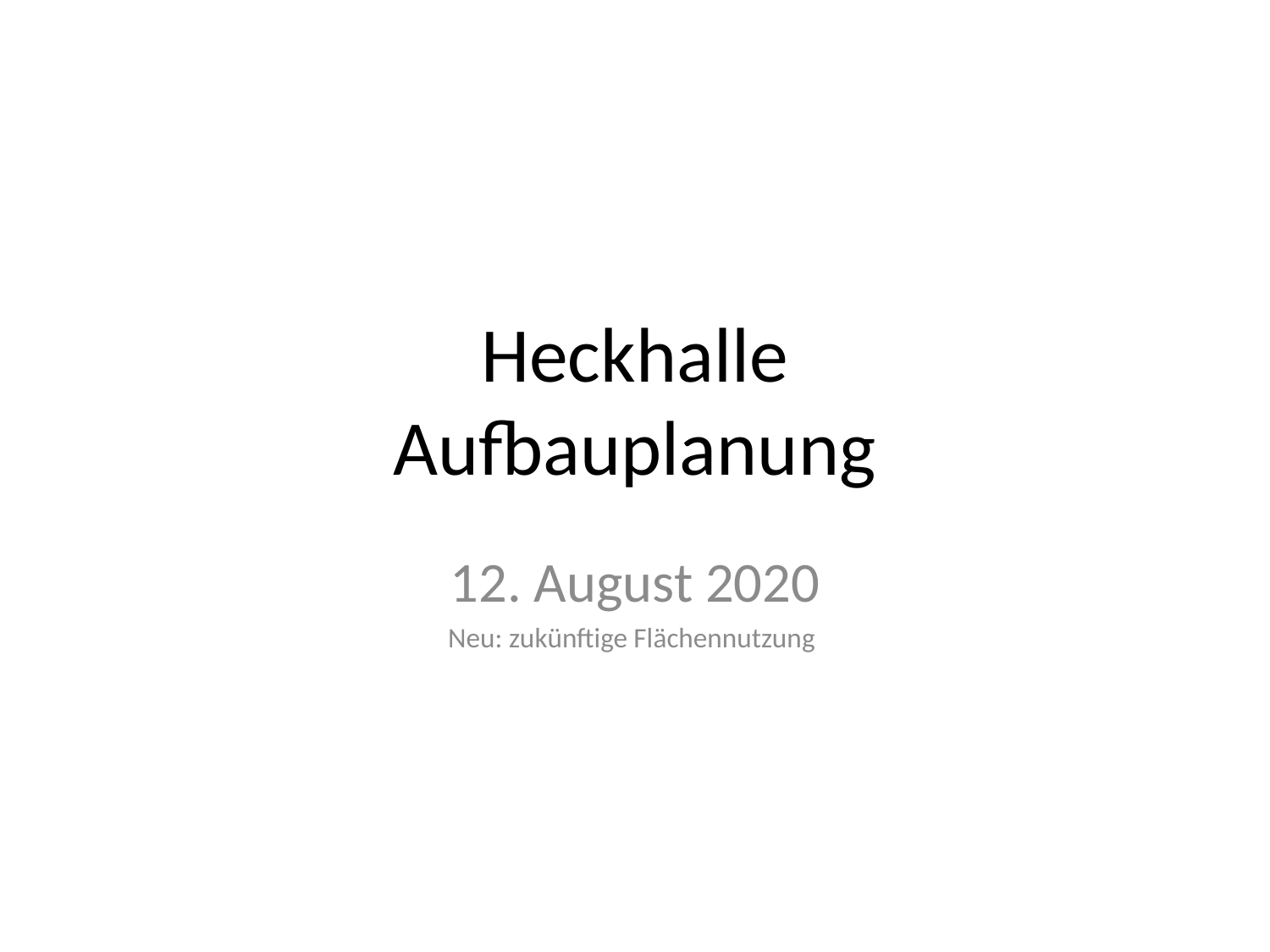

# Heckhalle Aufbauplanung
12. August 2020
Neu: zukünftige Flächennutzung